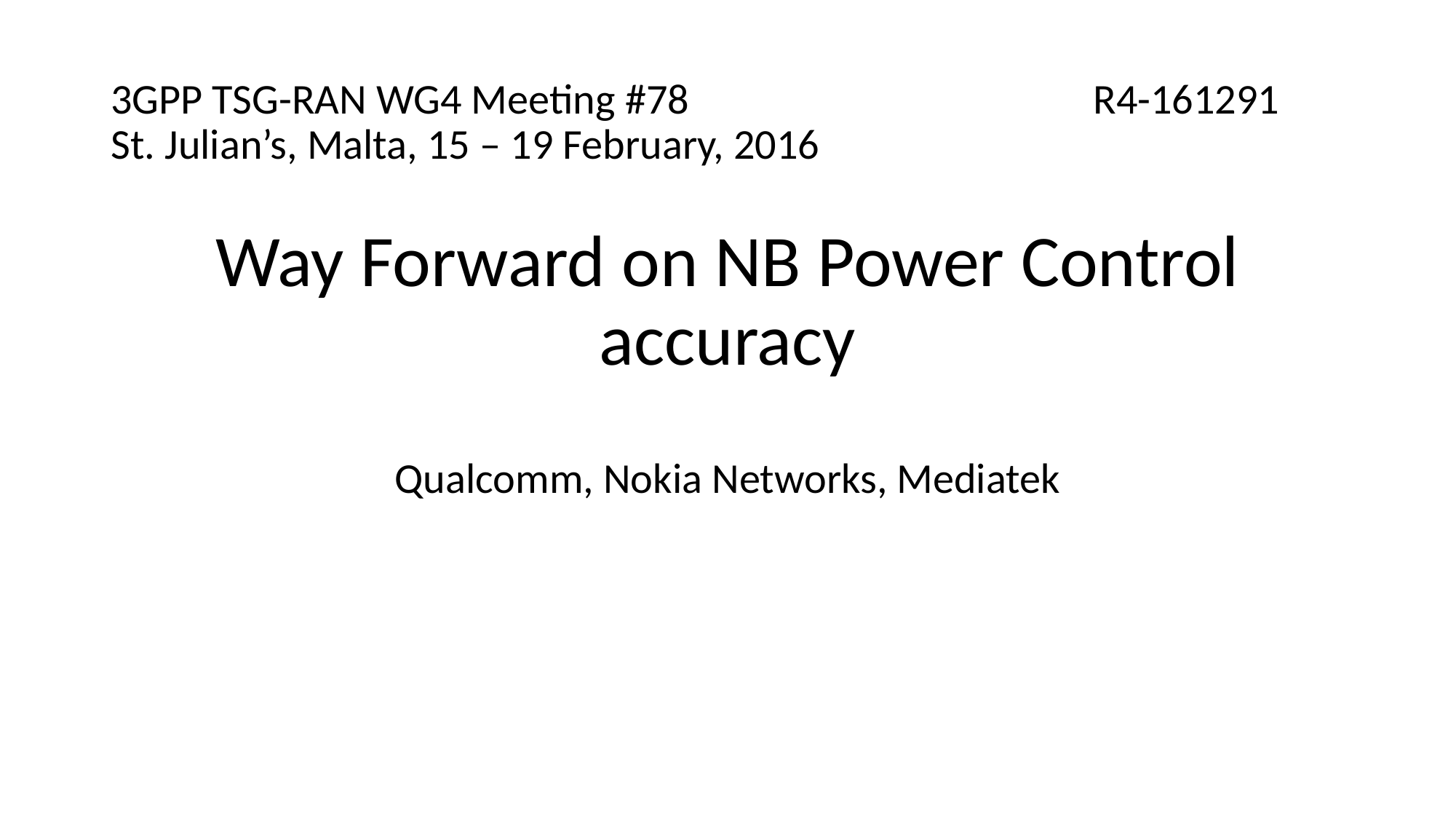

# 3GPP TSG-RAN WG4 Meeting #78				R4-161291 St. Julian’s, Malta, 15 – 19 February, 2016
Way Forward on NB Power Control accuracy

Qualcomm, Nokia Networks, Mediatek